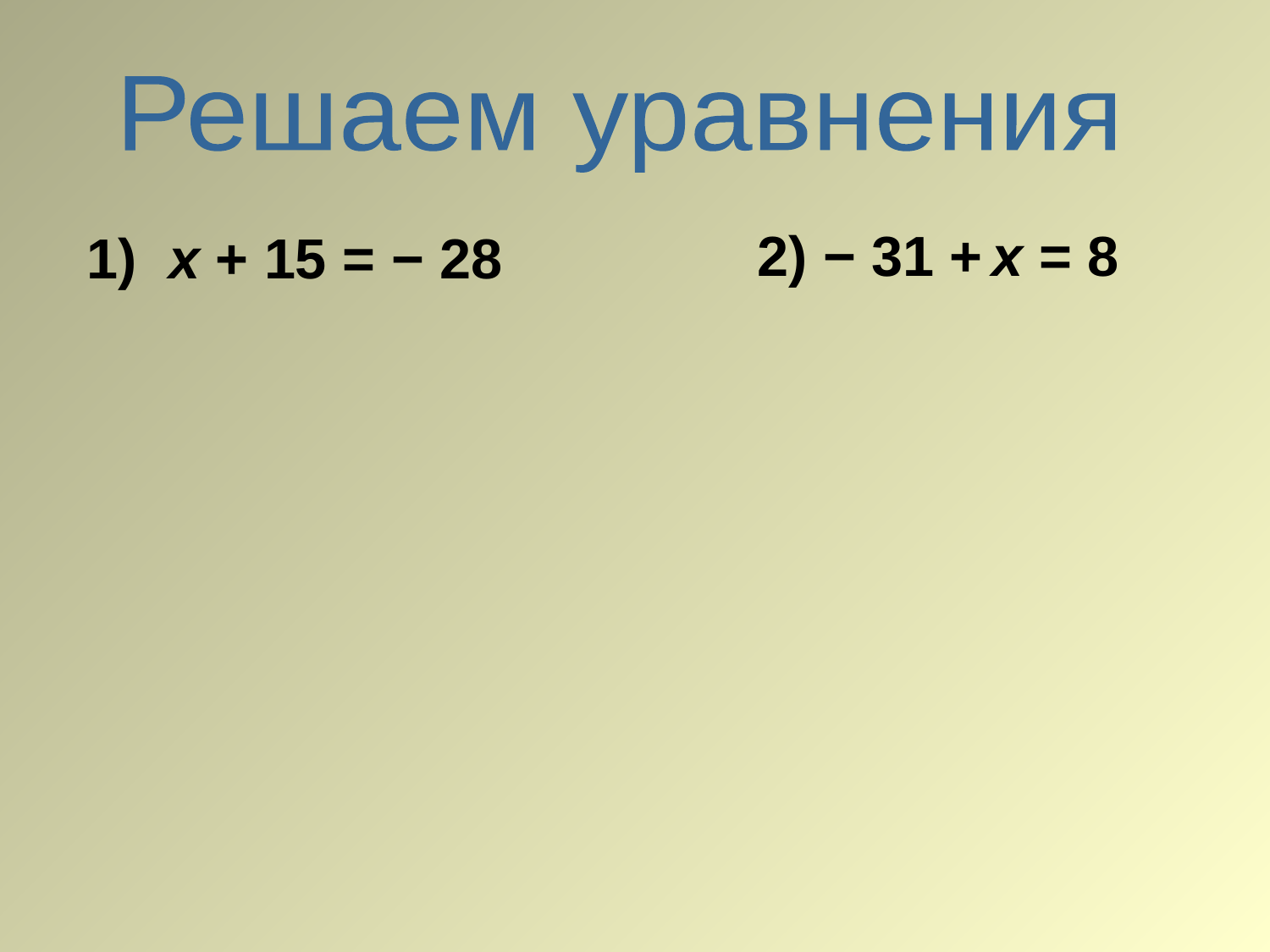

Решаем уравнения
2) − 31 + х = 8

1)  х + 15 = − 28